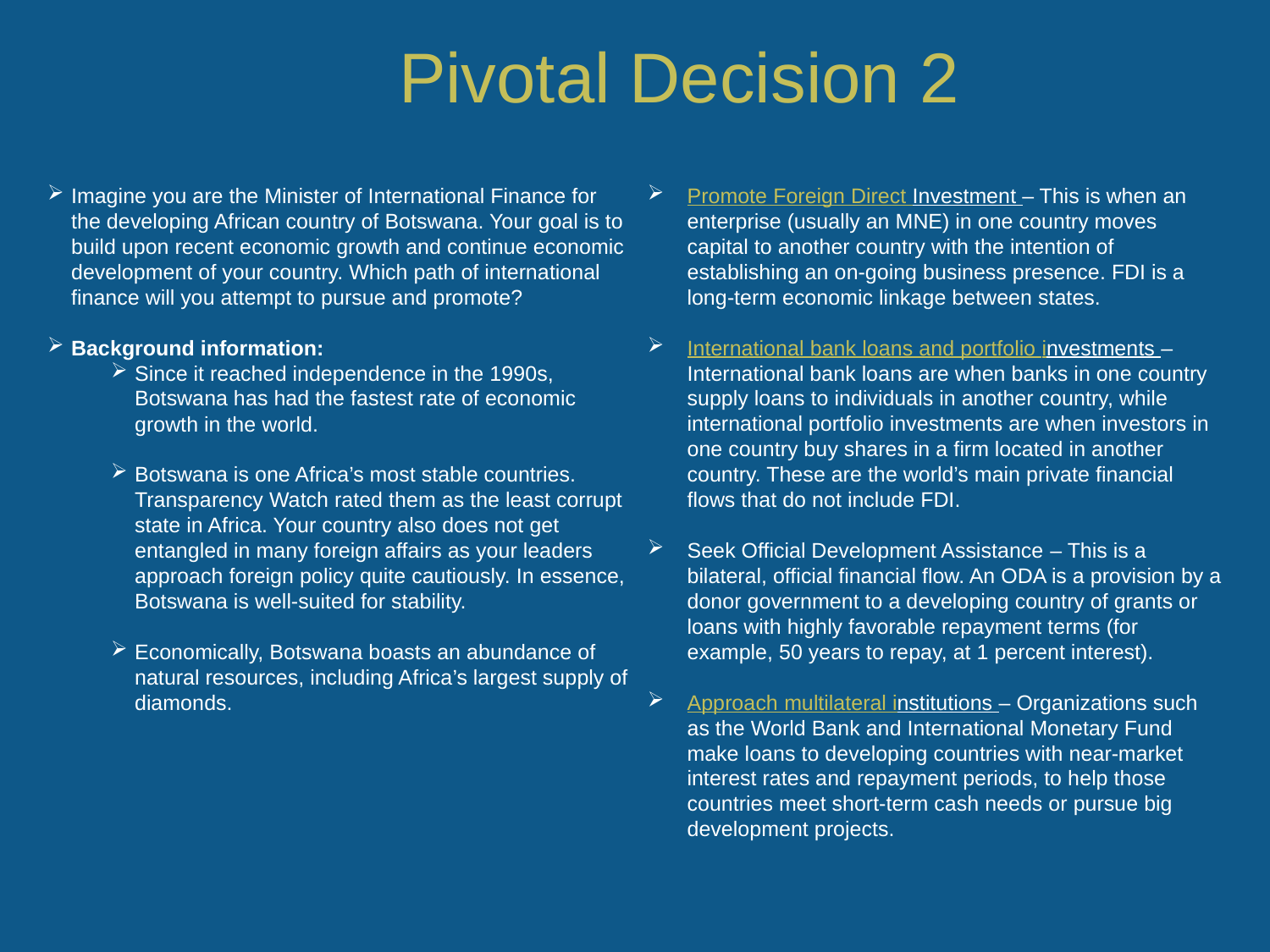

Imagine you are the Minister of International Finance for the developing African country of Botswana. Your goal is to build upon recent economic growth and continue economic development of your country. Which path of international finance will you attempt to pursue and promote?

Background information:
Since it reached independence in the 1990s, Botswana has had the fastest rate of economic growth in the world.

Botswana is one Africa’s most stable countries. Transparency Watch rated them as the least corrupt state in Africa. Your country also does not get entangled in many foreign affairs as your leaders approach foreign policy quite cautiously. In essence, Botswana is well-suited for stability.

Economically, Botswana boasts an abundance of natural resources, including Africa’s largest supply of diamonds.
Promote Foreign Direct Investment – This is when an enterprise (usually an MNE) in one country moves capital to another country with the intention of establishing an on-going business presence. FDI is a long-term economic linkage between states.

International bank loans and portfolio investments – International bank loans are when banks in one country supply loans to individuals in another country, while international portfolio investments are when investors in one country buy shares in a firm located in another country. These are the world’s main private financial flows that do not include FDI.

Seek Official Development Assistance – This is a bilateral, official financial flow. An ODA is a provision by a donor government to a developing country of grants or loans with highly favorable repayment terms (for example, 50 years to repay, at 1 percent interest).

Approach multilateral institutions – Organizations such as the World Bank and International Monetary Fund make loans to developing countries with near-market interest rates and repayment periods, to help those countries meet short-term cash needs or pursue big development projects.